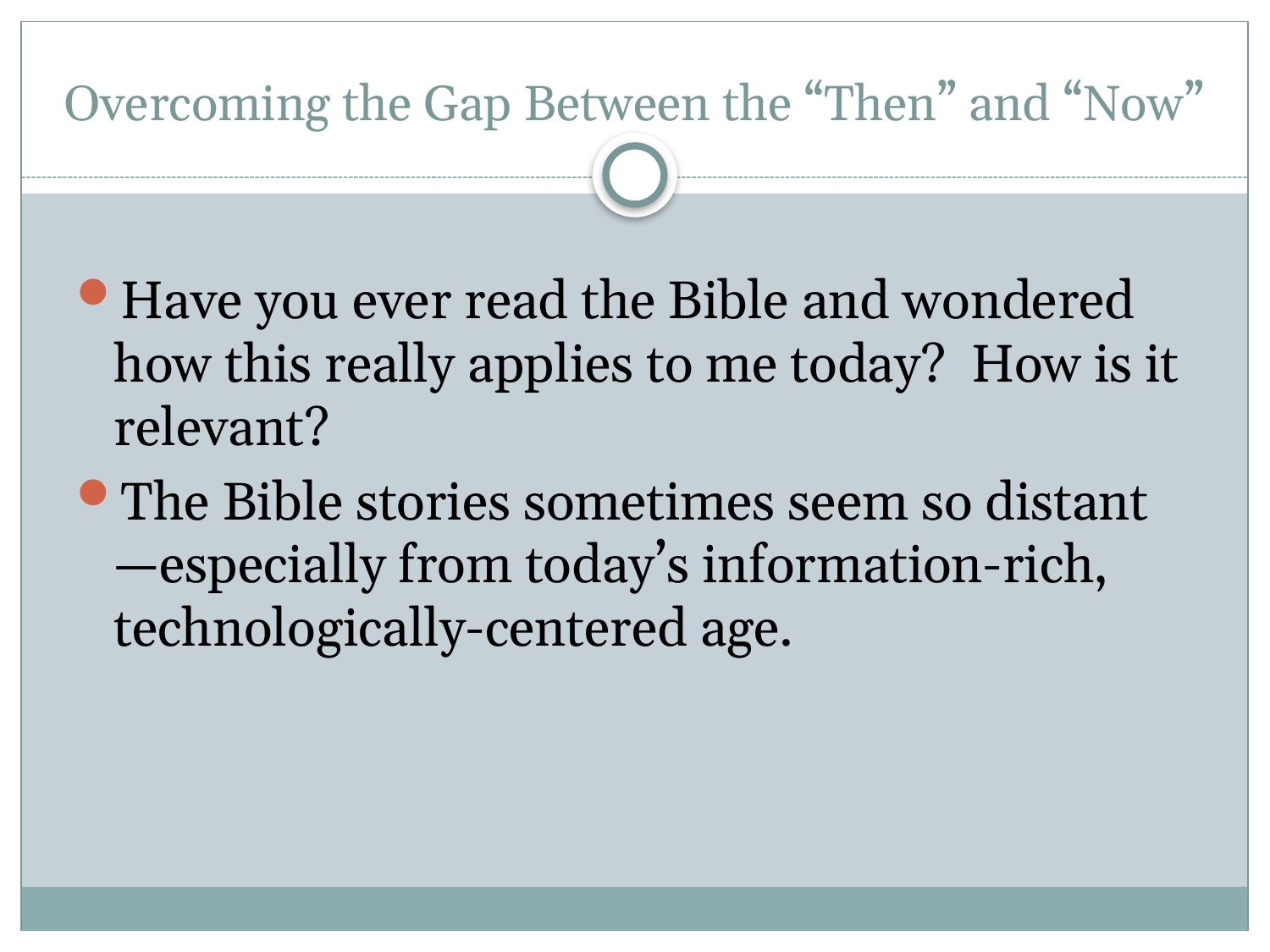

# Overcoming the Gap Between the “Then” and “Now”
Have you ever read the Bible and wondered how this really applies to me today?  How is it relevant?
The Bible stories sometimes seem so distant—especially from today’s information-rich, technologically-centered age.